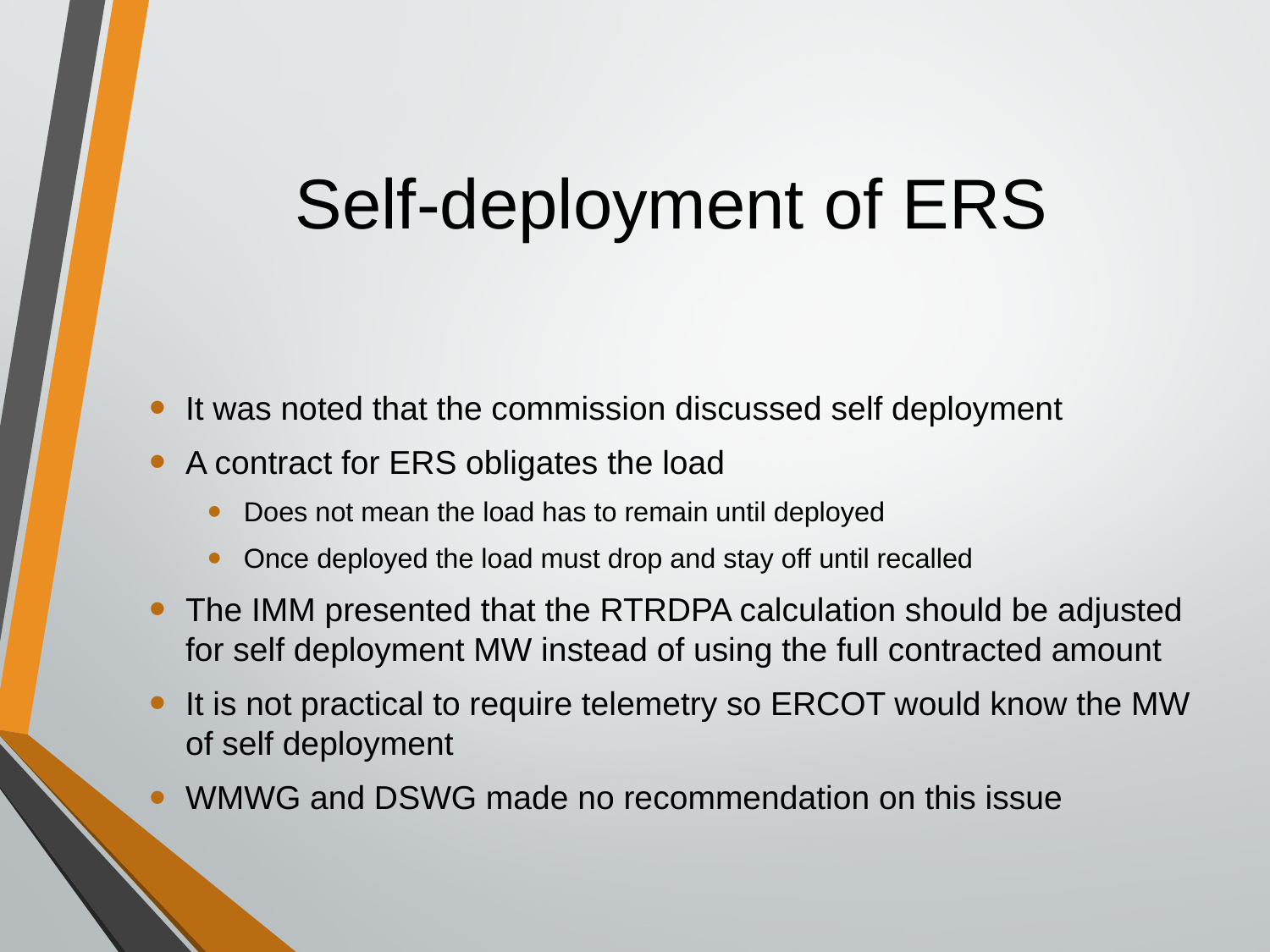

# Self-deployment of ERS
It was noted that the commission discussed self deployment
A contract for ERS obligates the load
Does not mean the load has to remain until deployed
Once deployed the load must drop and stay off until recalled
The IMM presented that the RTRDPA calculation should be adjusted for self deployment MW instead of using the full contracted amount
It is not practical to require telemetry so ERCOT would know the MW of self deployment
WMWG and DSWG made no recommendation on this issue